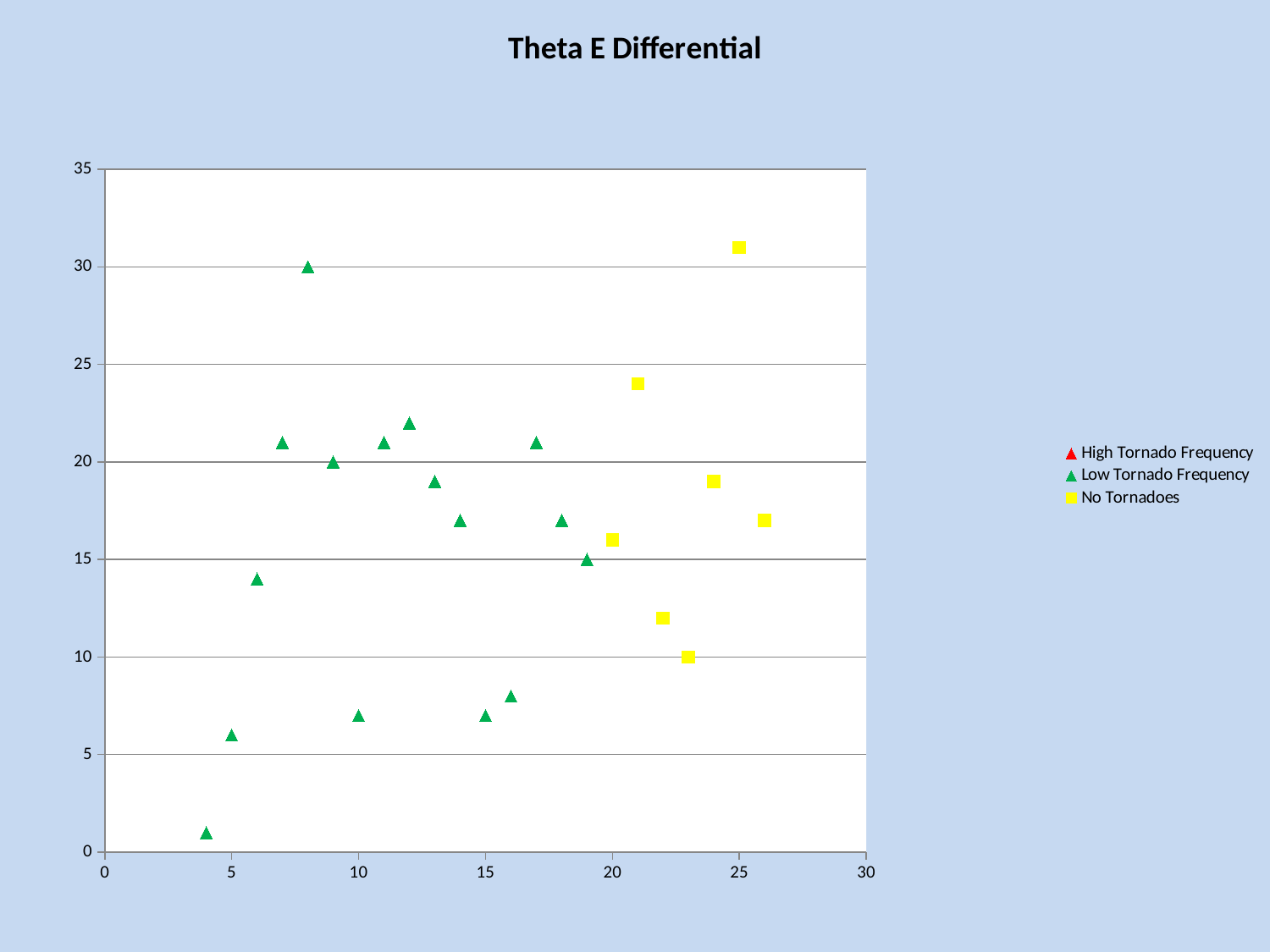

### Chart: Theta E Differential

| Category |  |  |  |
|---|---|---|---|